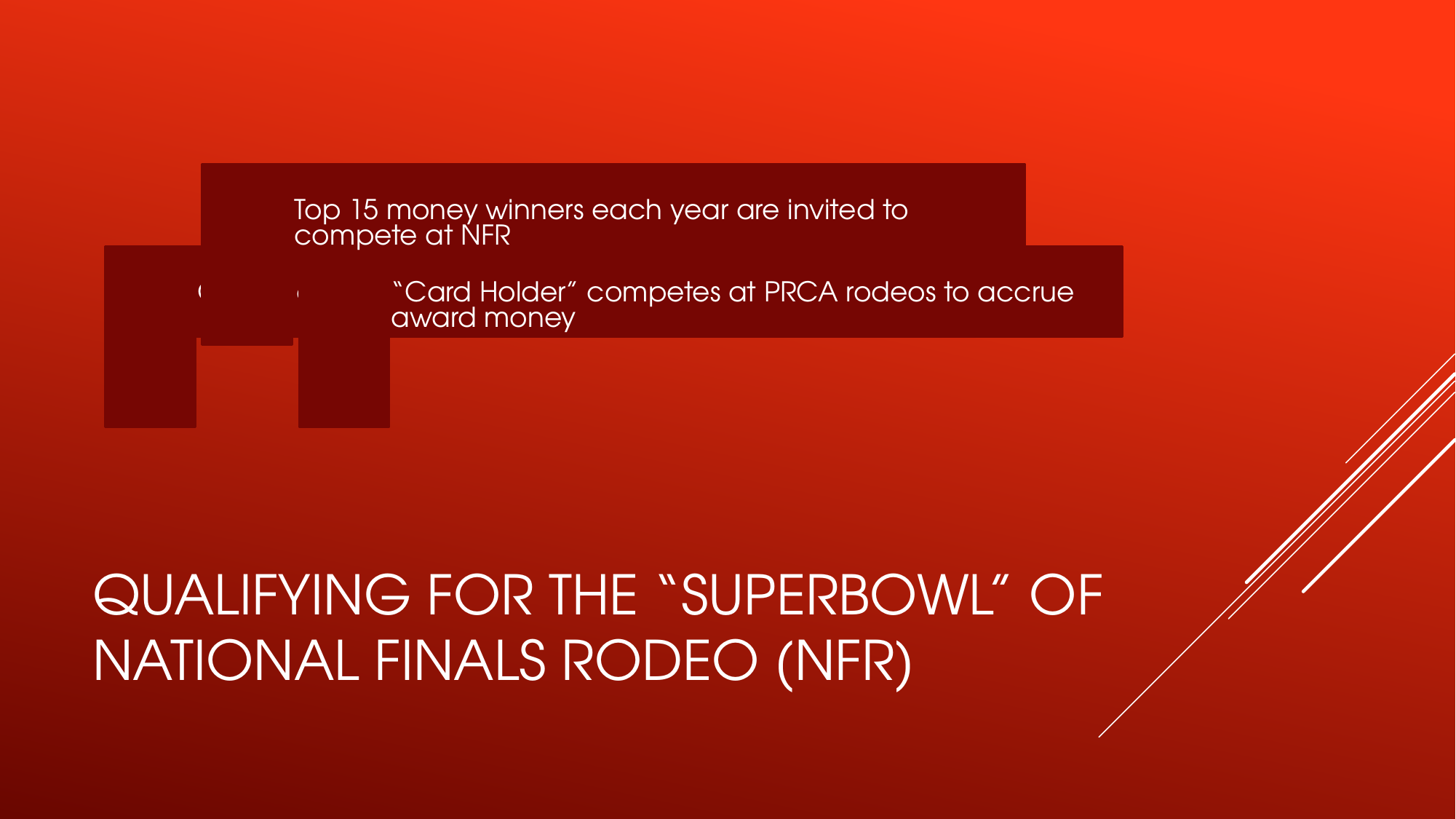

Top 15 money winners each year are invited to compete at NFR
# qualifying for the “Superbowl” of National Finals Rodeo (NFR)